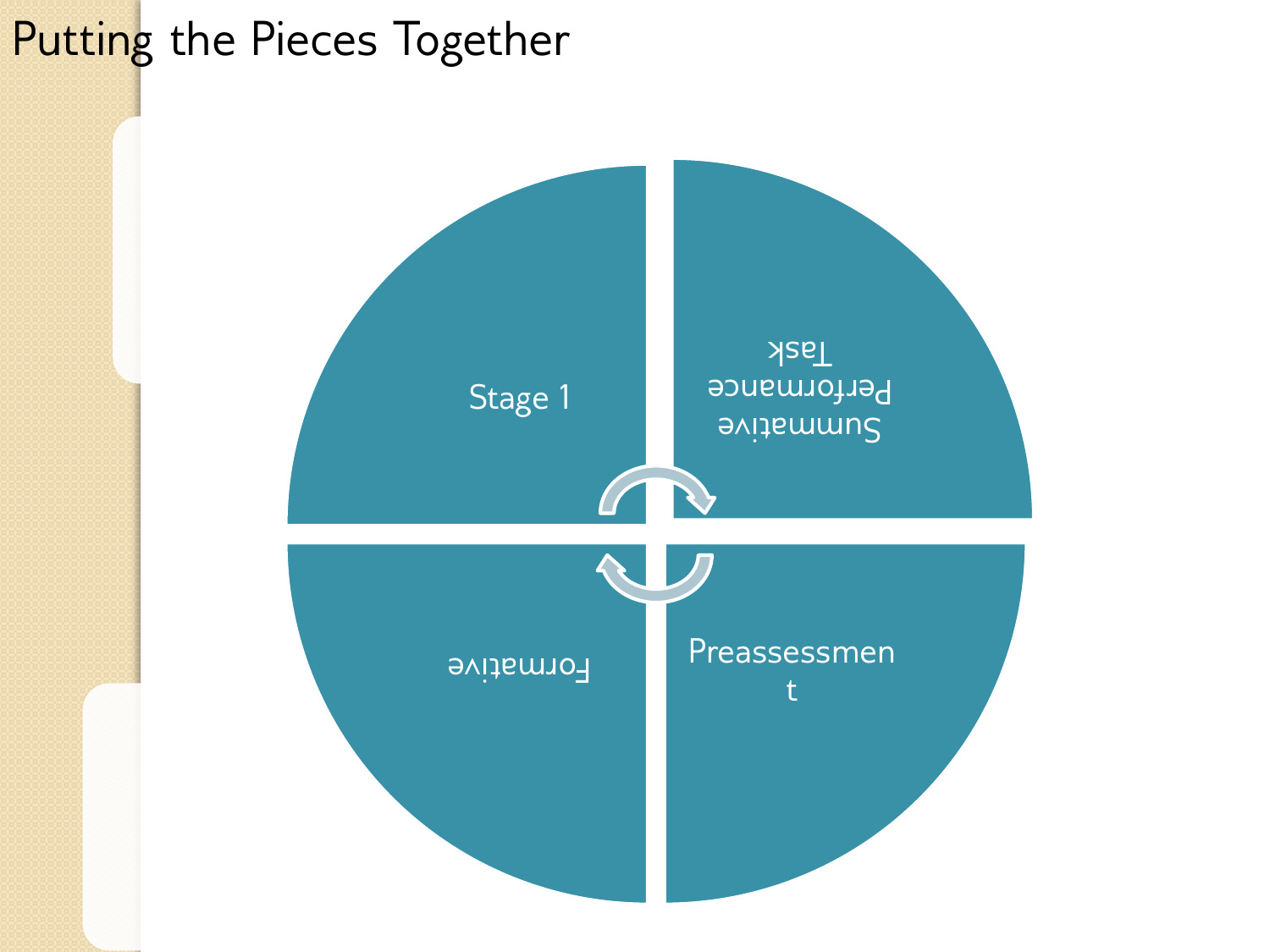

Putting the Pieces Together

Stage 1
Summative Performance Task
Preassessment
Formative